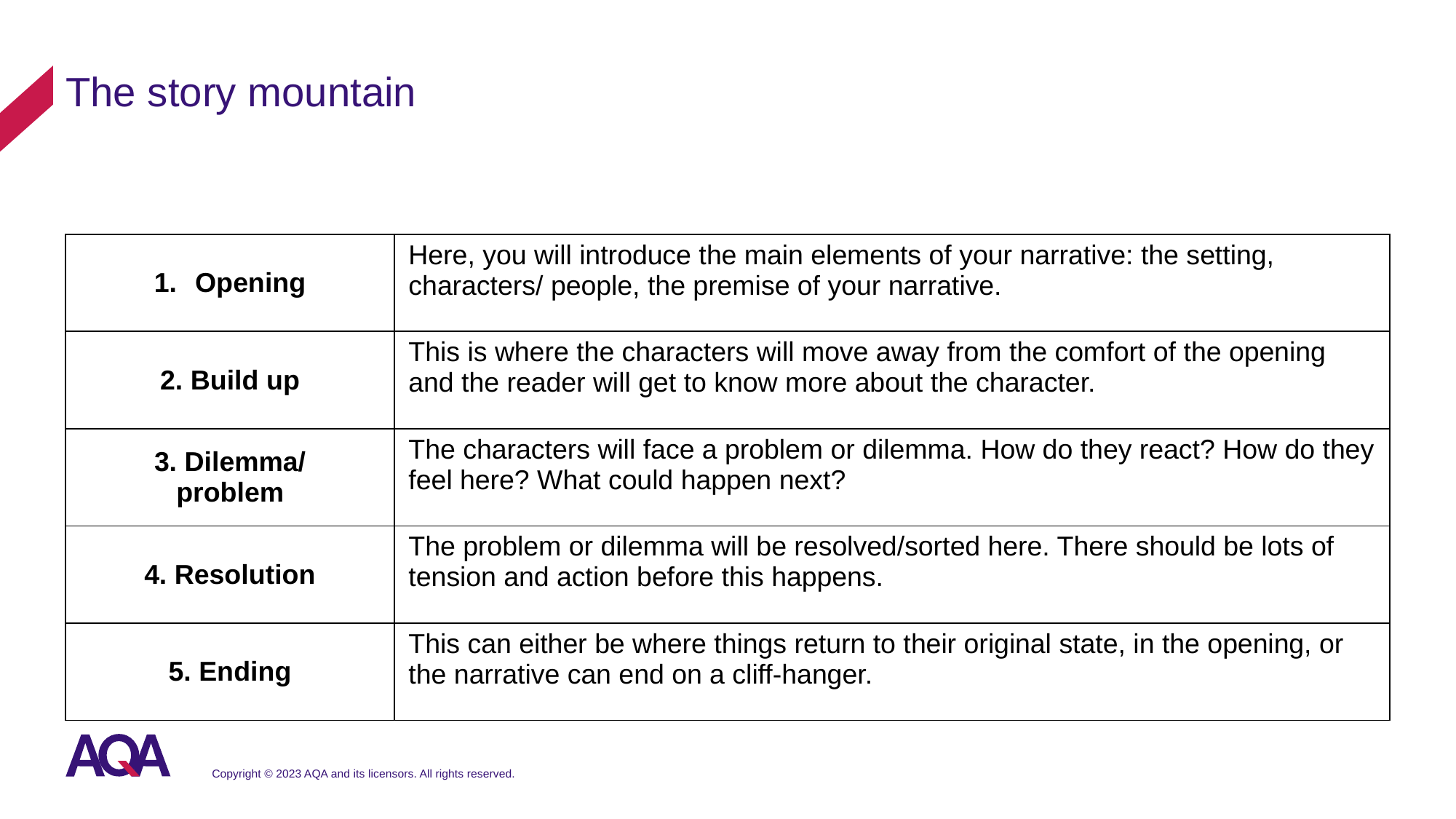

# The story mountain
| Opening | Here, you will introduce the main elements of your narrative: the setting, characters/ people, the premise of your narrative. |
| --- | --- |
| 2. Build up | This is where the characters will move away from the comfort of the opening and the reader will get to know more about the character. |
| 3. Dilemma/ problem | The characters will face a problem or dilemma. How do they react? How do they feel here? What could happen next? |
| 4. Resolution | The problem or dilemma will be resolved/sorted here. There should be lots of tension and action before this happens. |
| 5. Ending | This can either be where things return to their original state, in the opening, or the narrative can end on a cliff-hanger. |
Copyright © 2023 AQA and its licensors. All rights reserved.